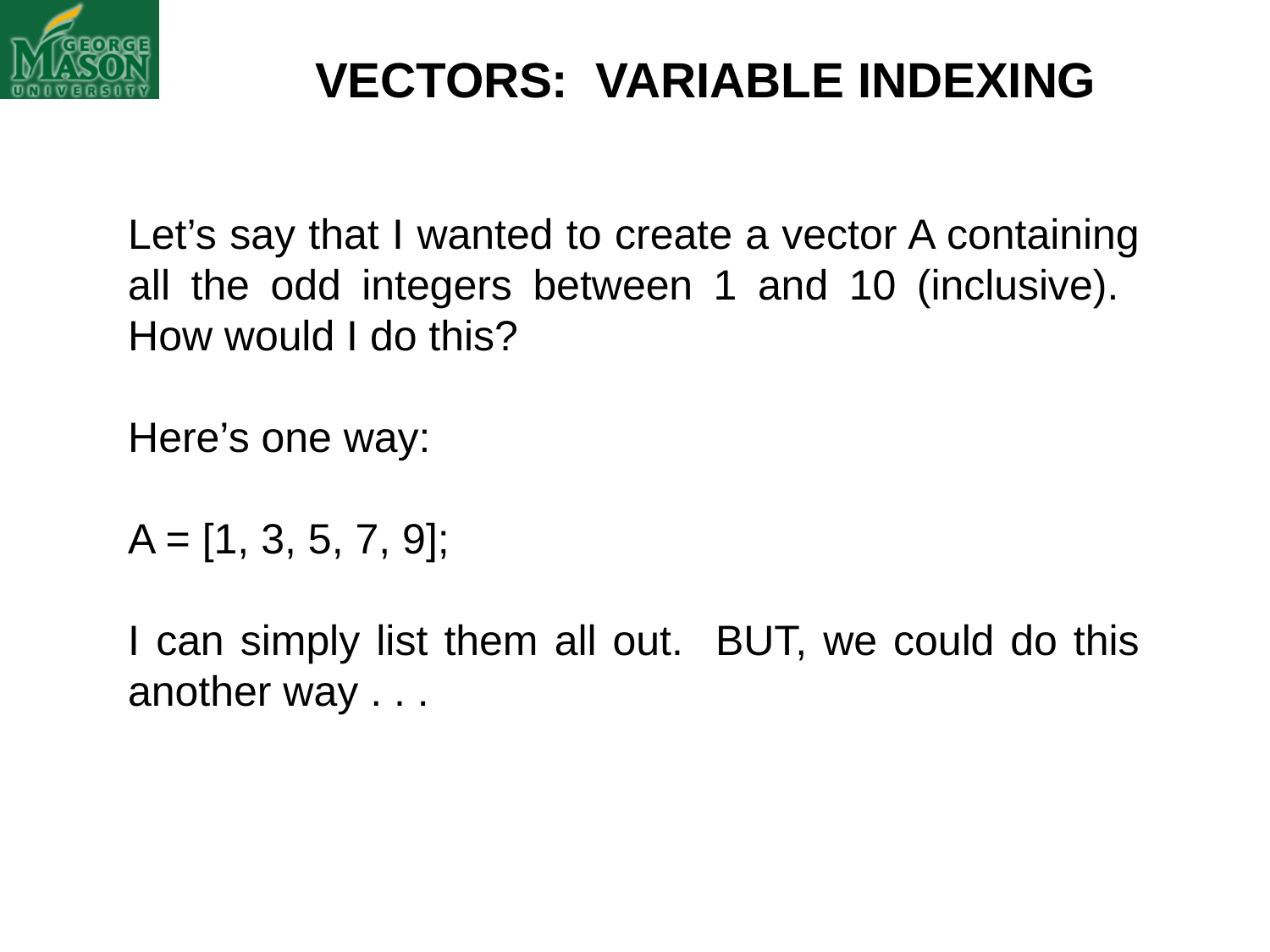

VECTORS:  VARIABLE INDEXING
Let’s say that I wanted to create a vector A containing all the odd integers between 1 and 10 (inclusive).  How would I do this?

Here’s one way:

A = [1, 3, 5, 7, 9];

I can simply list them all out.  BUT, we could do this another way . . .